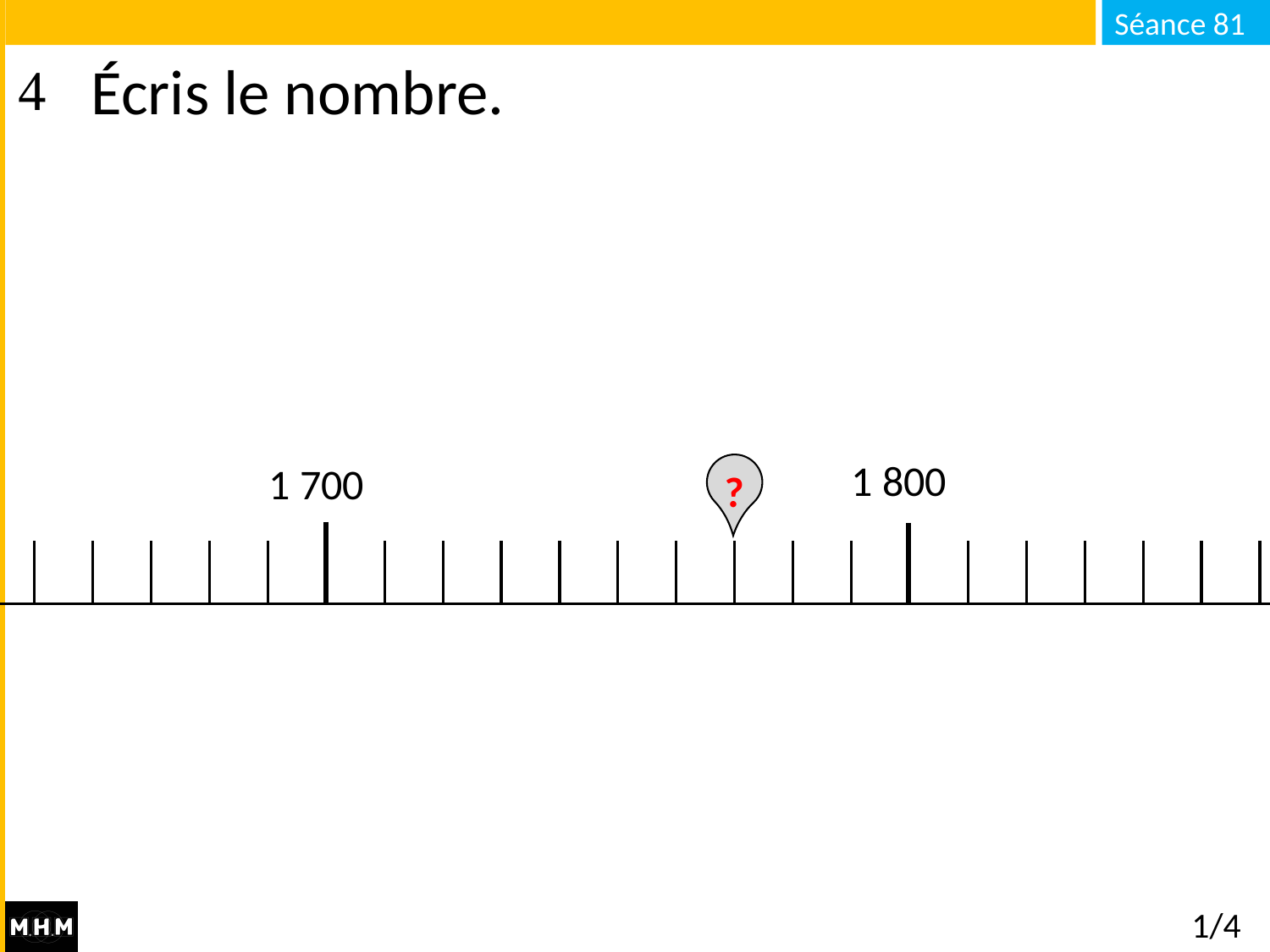

# Écris le nombre.
1 800
1 700

?
1/4